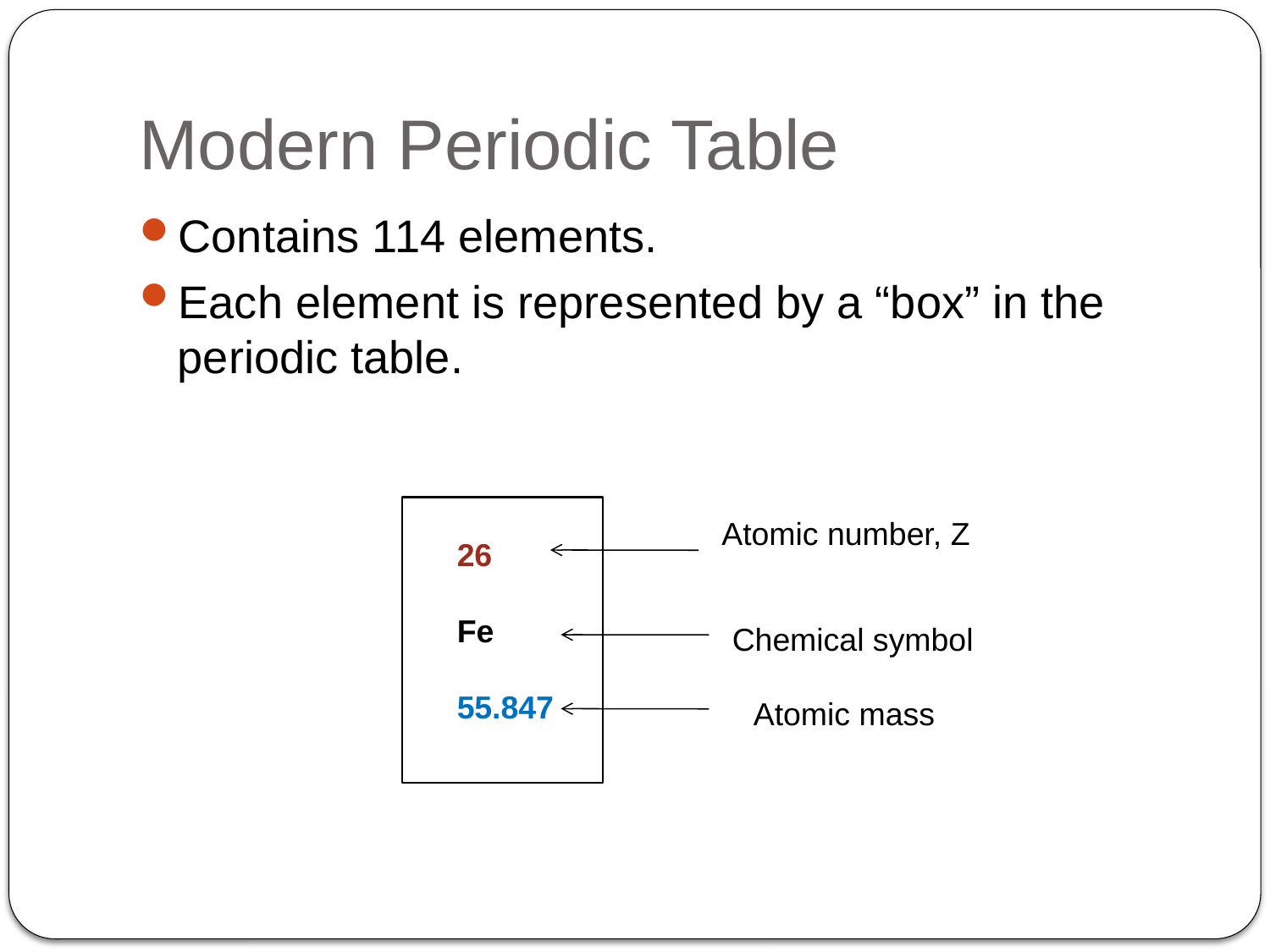

# Modern Periodic Table
Contains 114 elements.
Each element is represented by a “box” in the periodic table.

Atomic number, Z
26

Fe

55.847
Chemical symbol
Atomic mass